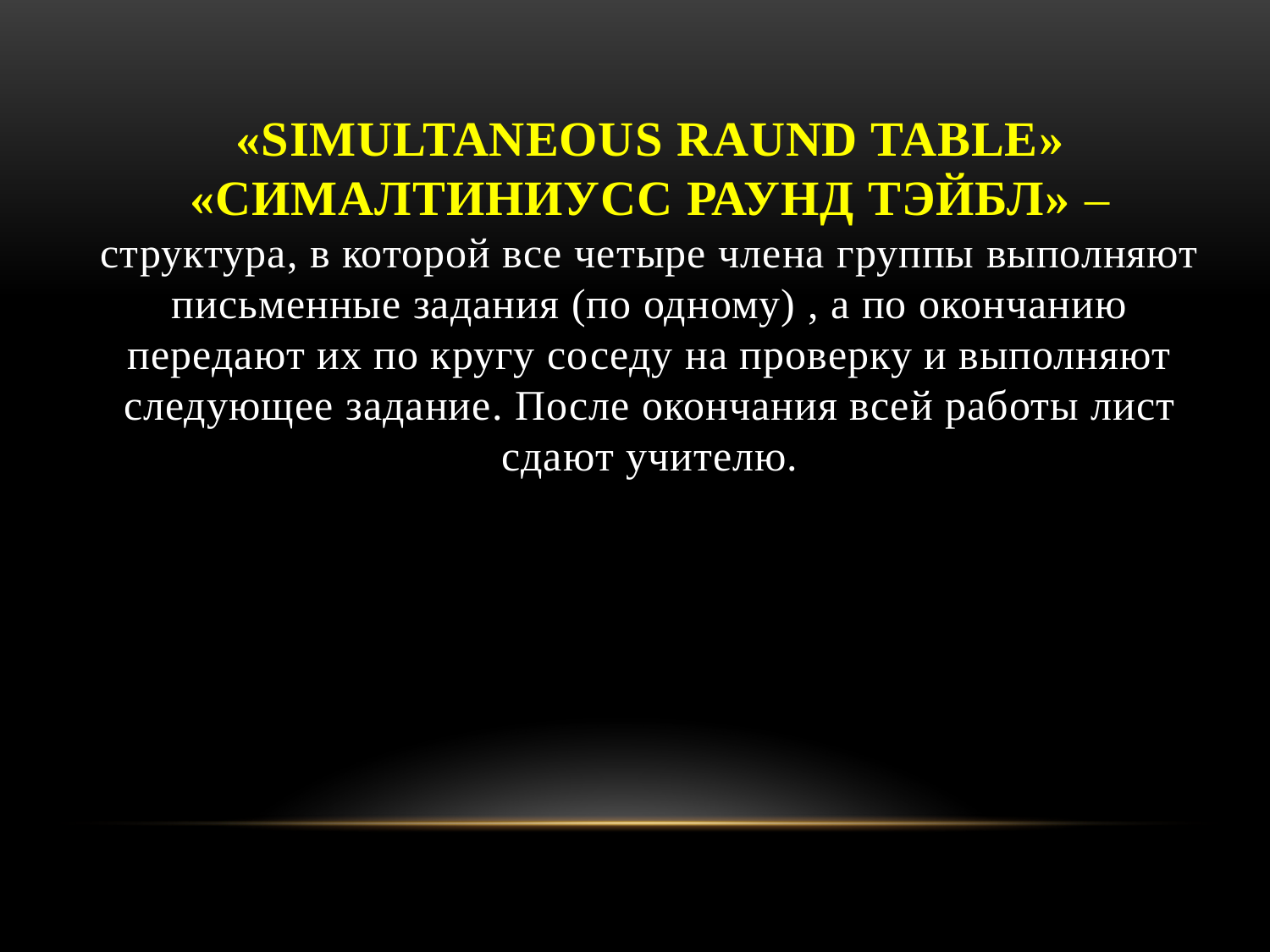

«SIMULTANEOUS RAUND TABLE» «СИМАЛТИНИУСС РАУНД ТЭЙБЛ» – структура, в которой все четыре члена группы выполняют письменные задания (по одному) , а по окончанию передают их по кругу соседу на проверку и выполняют следующее задание. После окончания всей работы лист сдают учителю.